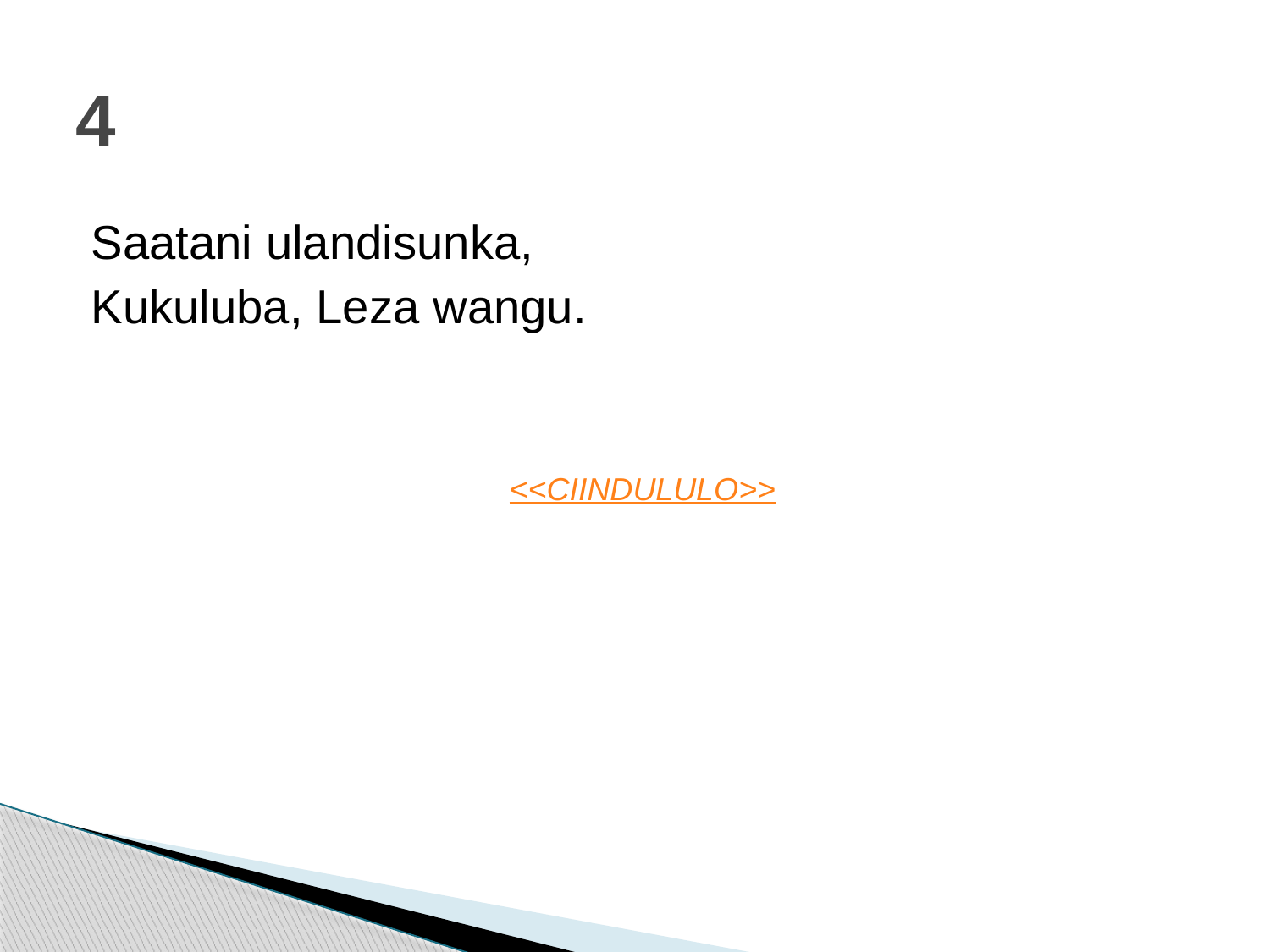

# 4
Saatani ulandisunka,
Kukuluba, Leza wangu.

<<CIINDULULO>>